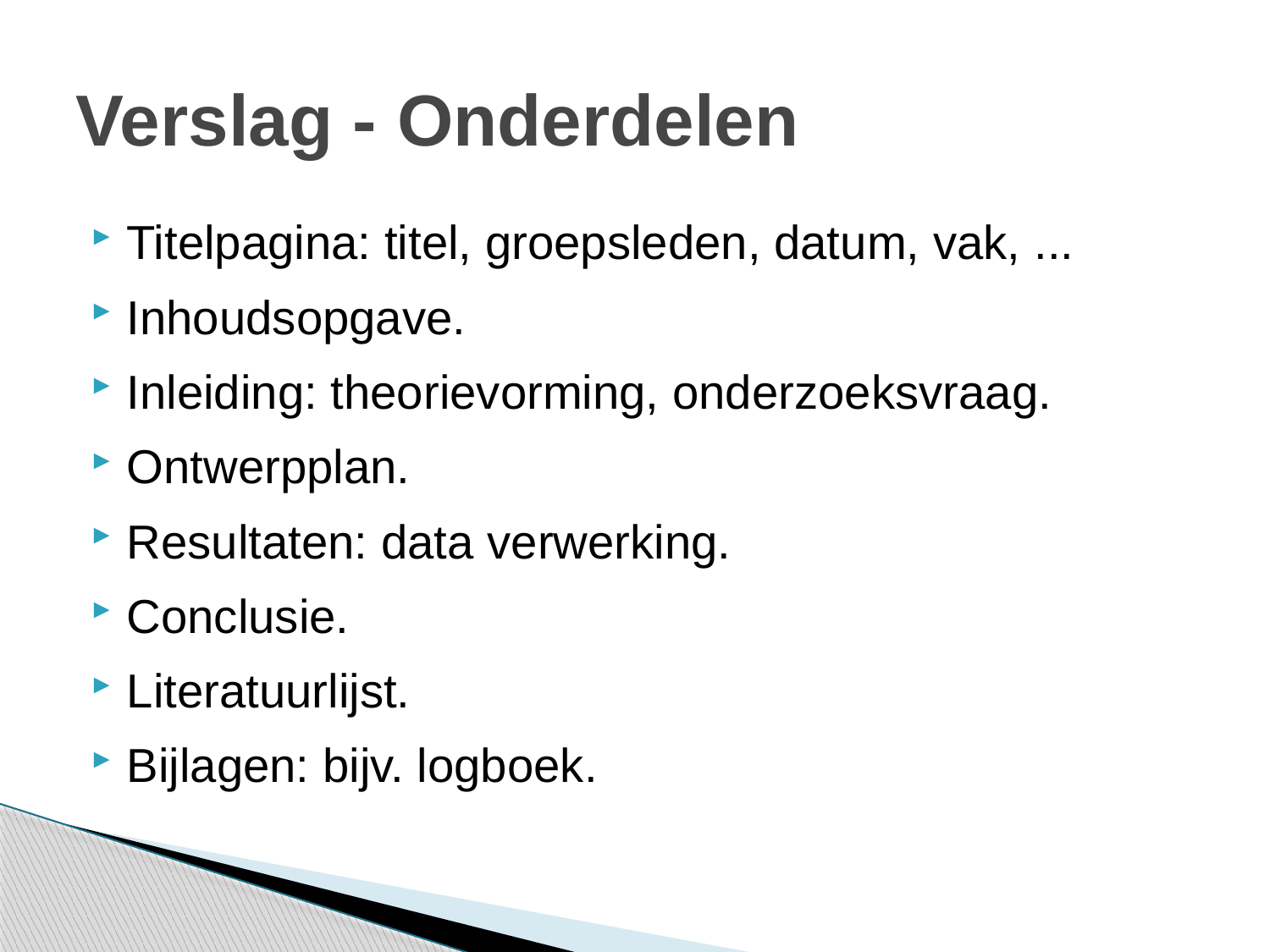

# Verslag - Onderdelen
Titelpagina: titel, groepsleden, datum, vak, ...
Inhoudsopgave.
Inleiding: theorievorming, onderzoeksvraag.
Ontwerpplan.
Resultaten: data verwerking.
Conclusie.
Literatuurlijst.
Bijlagen: bijv. logboek.